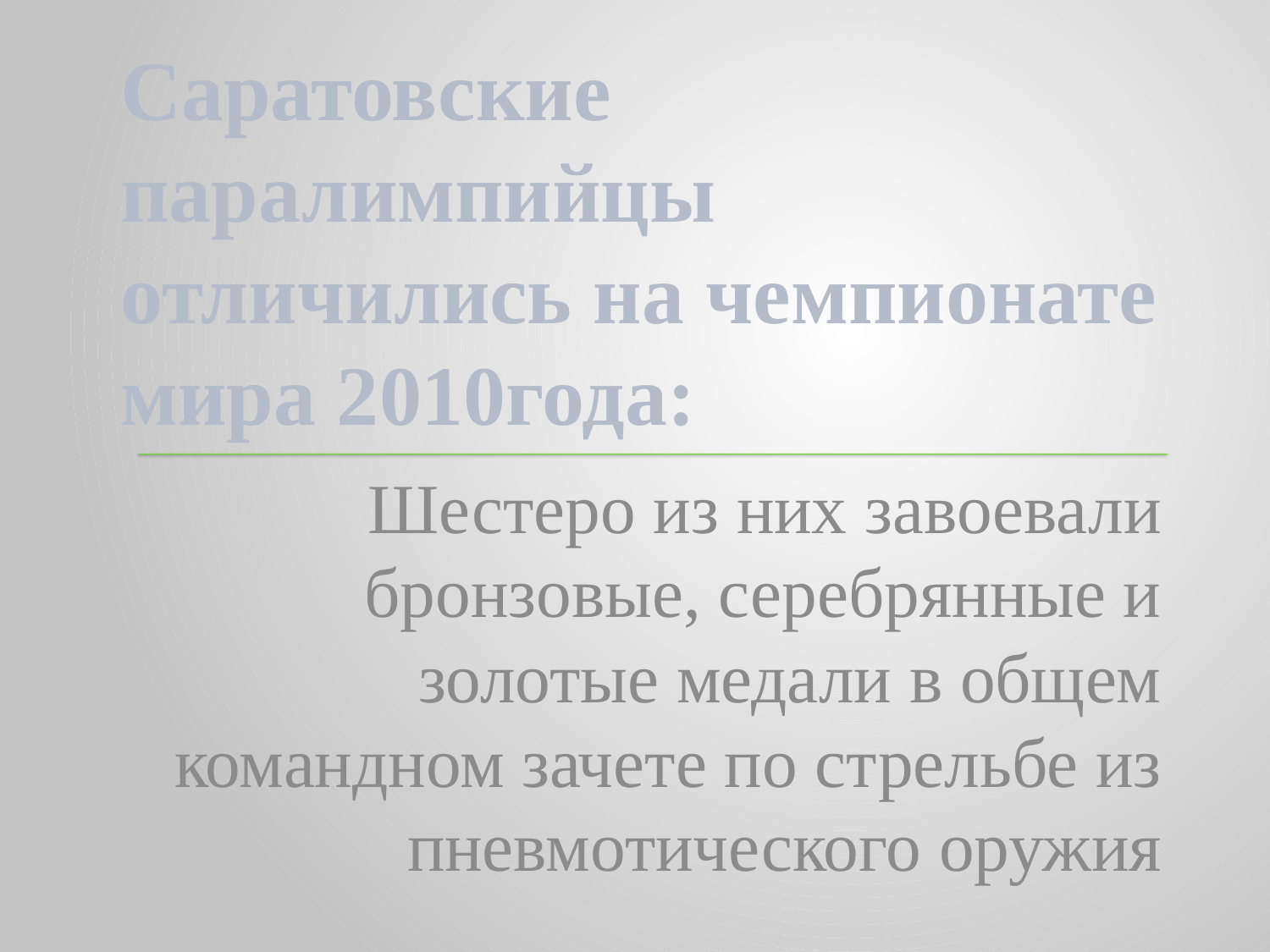

# Саратовские паралимпийцы отличились на чемпионате мира 2010года:
Шестеро из них завоевали бронзовые, серебрянные и золотые медали в общем командном зачете по стрельбе из пневмотического оружия